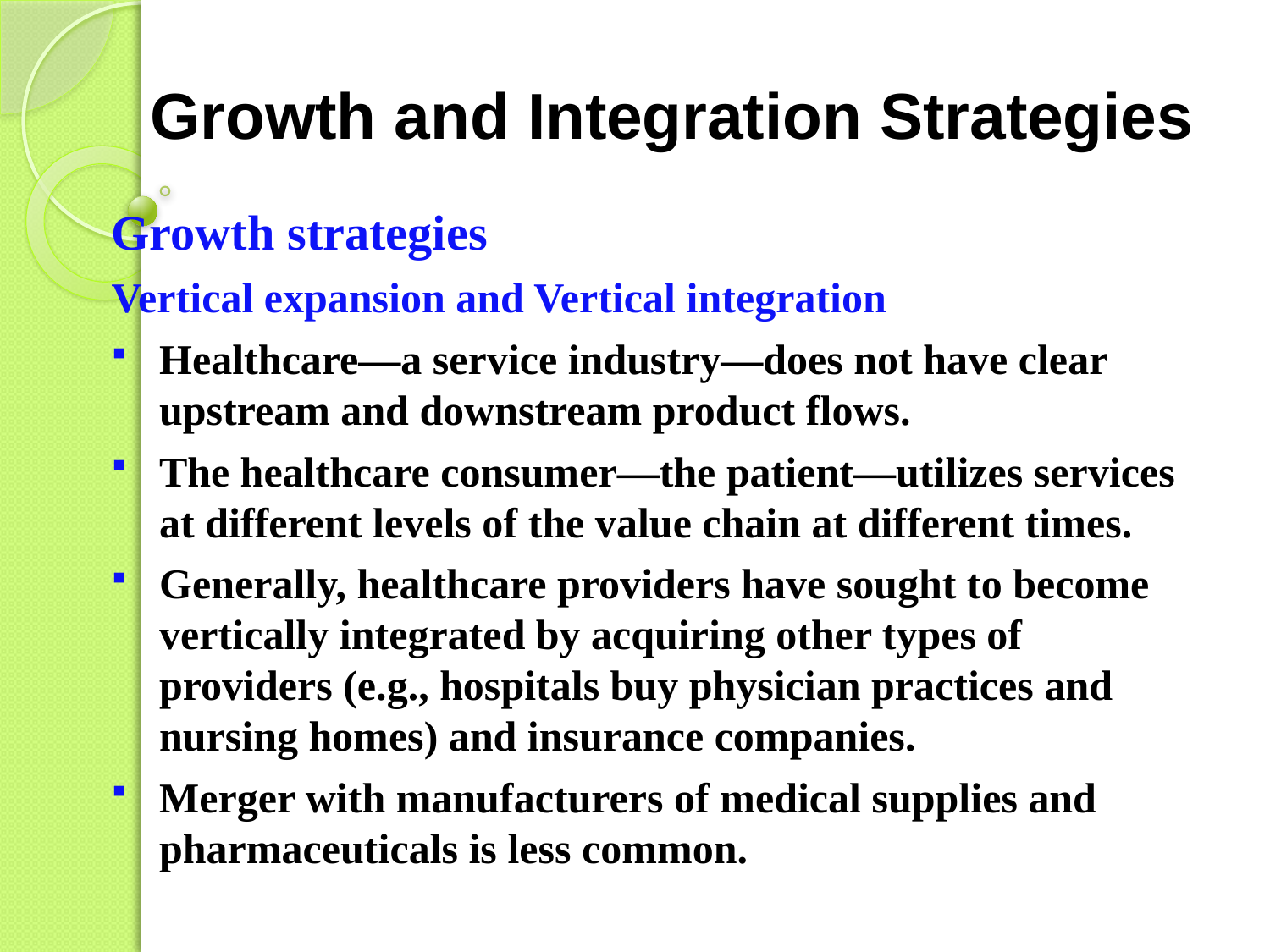

# Growth and Integration Strategies
Growth strategies
Vertical expansion and Vertical integration
Healthcare—a service industry—does not have clear upstream and downstream product flows.
The healthcare consumer—the patient—utilizes services at different levels of the value chain at different times.
Generally, healthcare providers have sought to become vertically integrated by acquiring other types of providers (e.g., hospitals buy physician practices and nursing homes) and insurance companies.
Merger with manufacturers of medical supplies and pharmaceuticals is less common.